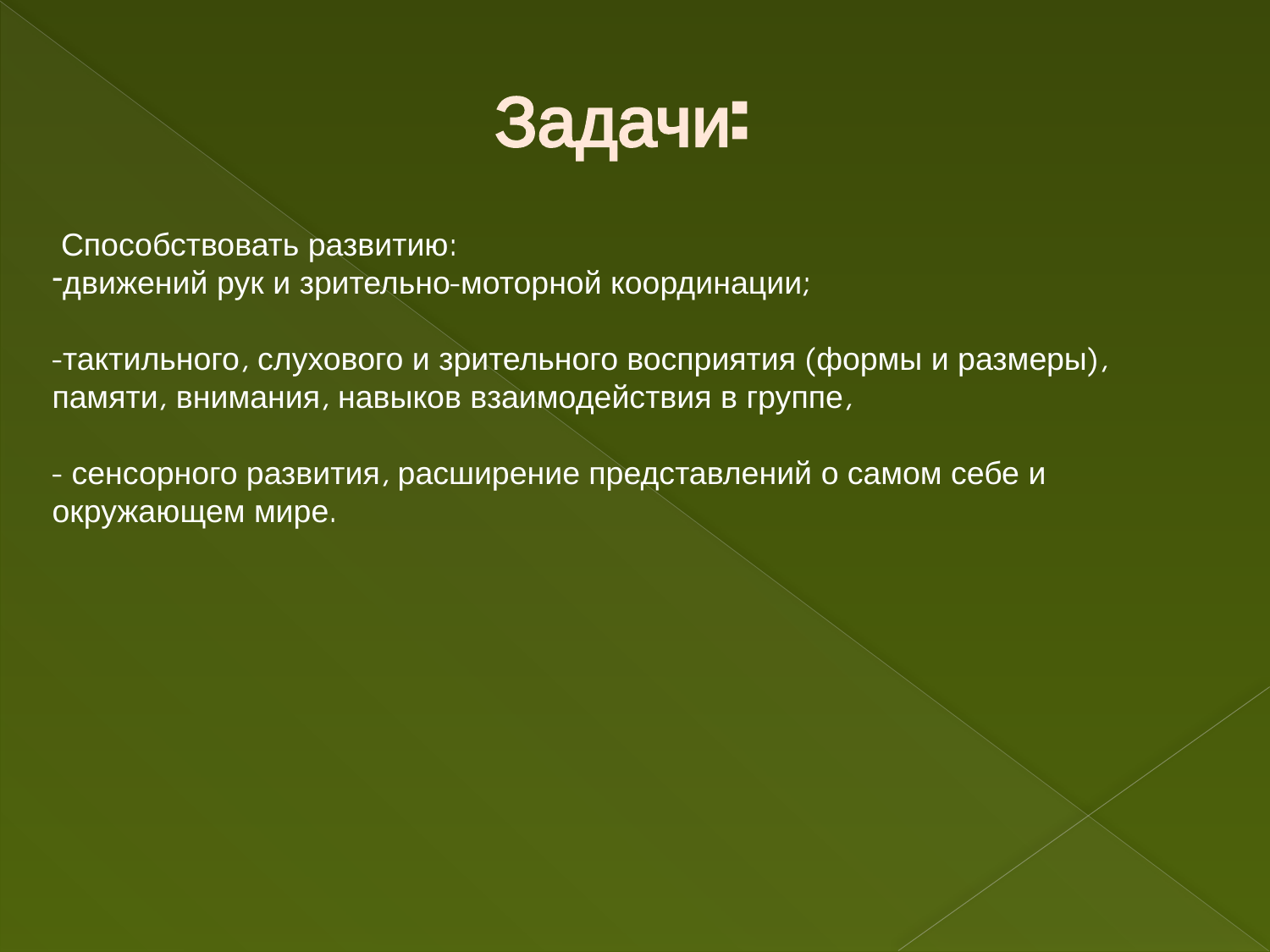

Задачи:
 Способствовать развитию:
движений рук и зрительно-моторной координации;

-тактильного, слухового и зрительного восприятия (формы и размеры), памяти, внимания, навыков взаимодействия в группе,

- сенсорного развития, расширение представлений о самом себе и окружающем мире.